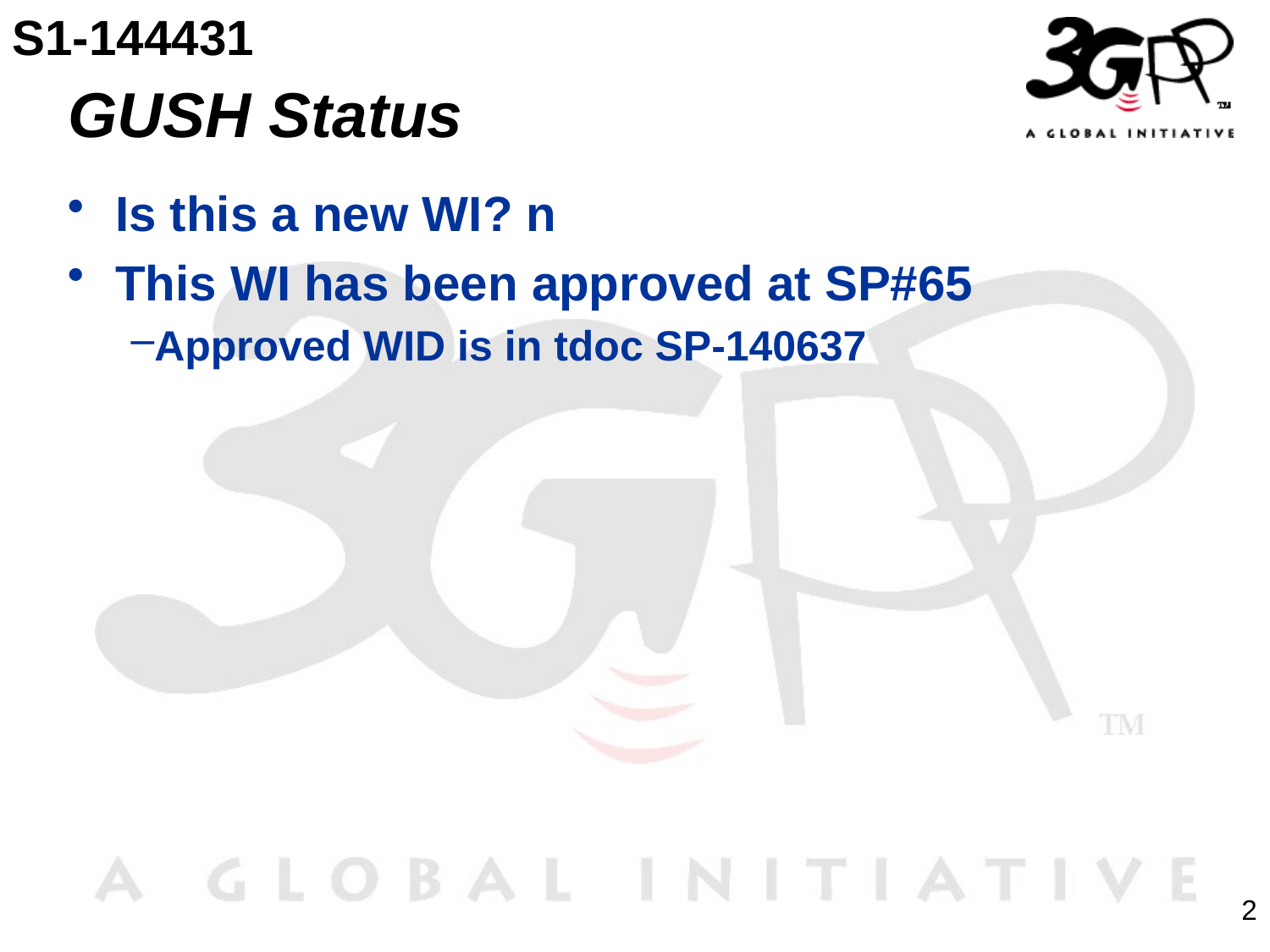

S1-144431
# GUSH Status
Is this a new WI? n
This WI has been approved at SP#65
Approved WID is in tdoc SP-140637

2